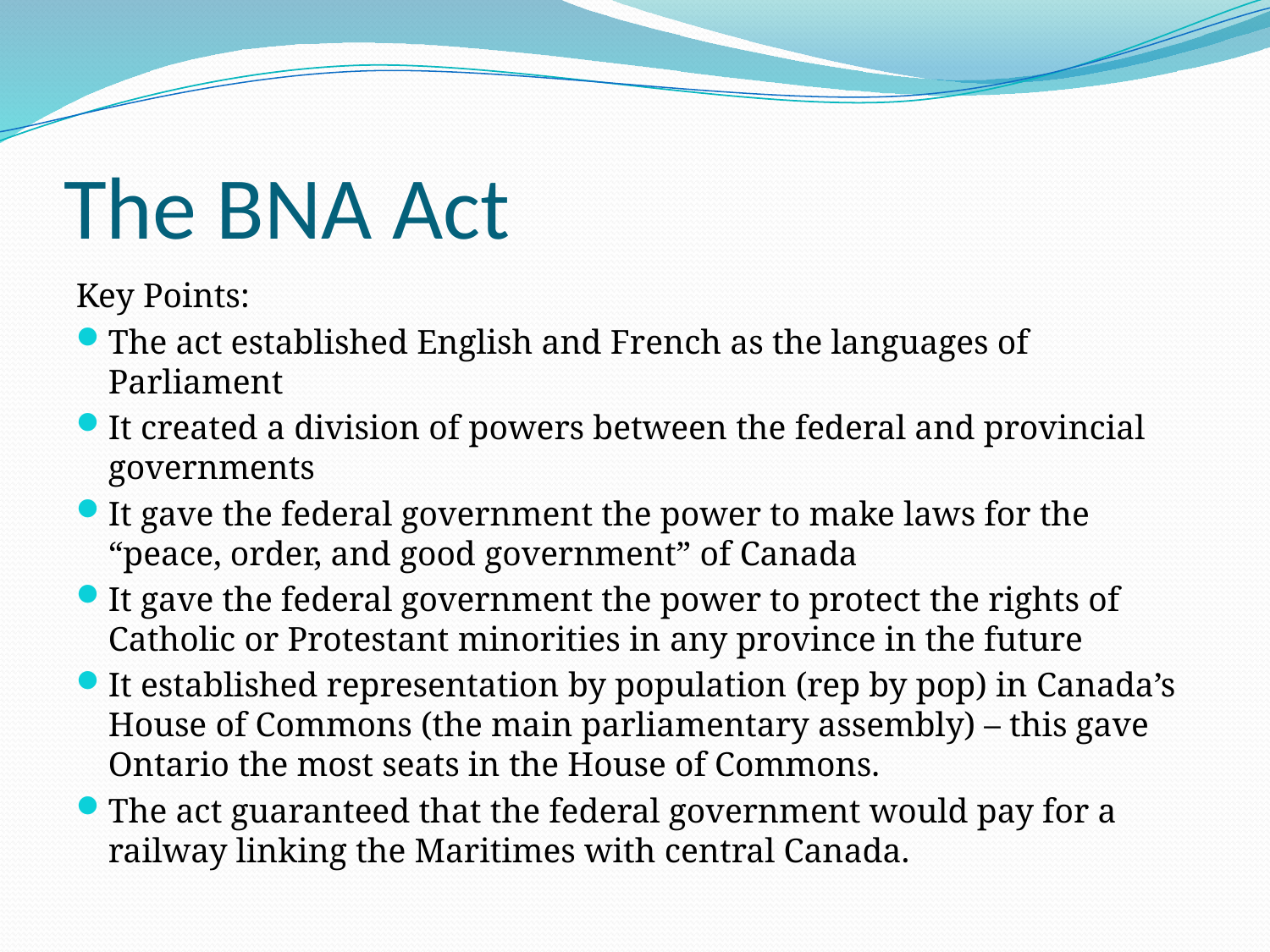

# The BNA Act
Key Points:
The act established English and French as the languages of Parliament
It created a division of powers between the federal and provincial governments
It gave the federal government the power to make laws for the “peace, order, and good government” of Canada
It gave the federal government the power to protect the rights of Catholic or Protestant minorities in any province in the future
It established representation by population (rep by pop) in Canada’s House of Commons (the main parliamentary assembly) – this gave Ontario the most seats in the House of Commons.
The act guaranteed that the federal government would pay for a railway linking the Maritimes with central Canada.